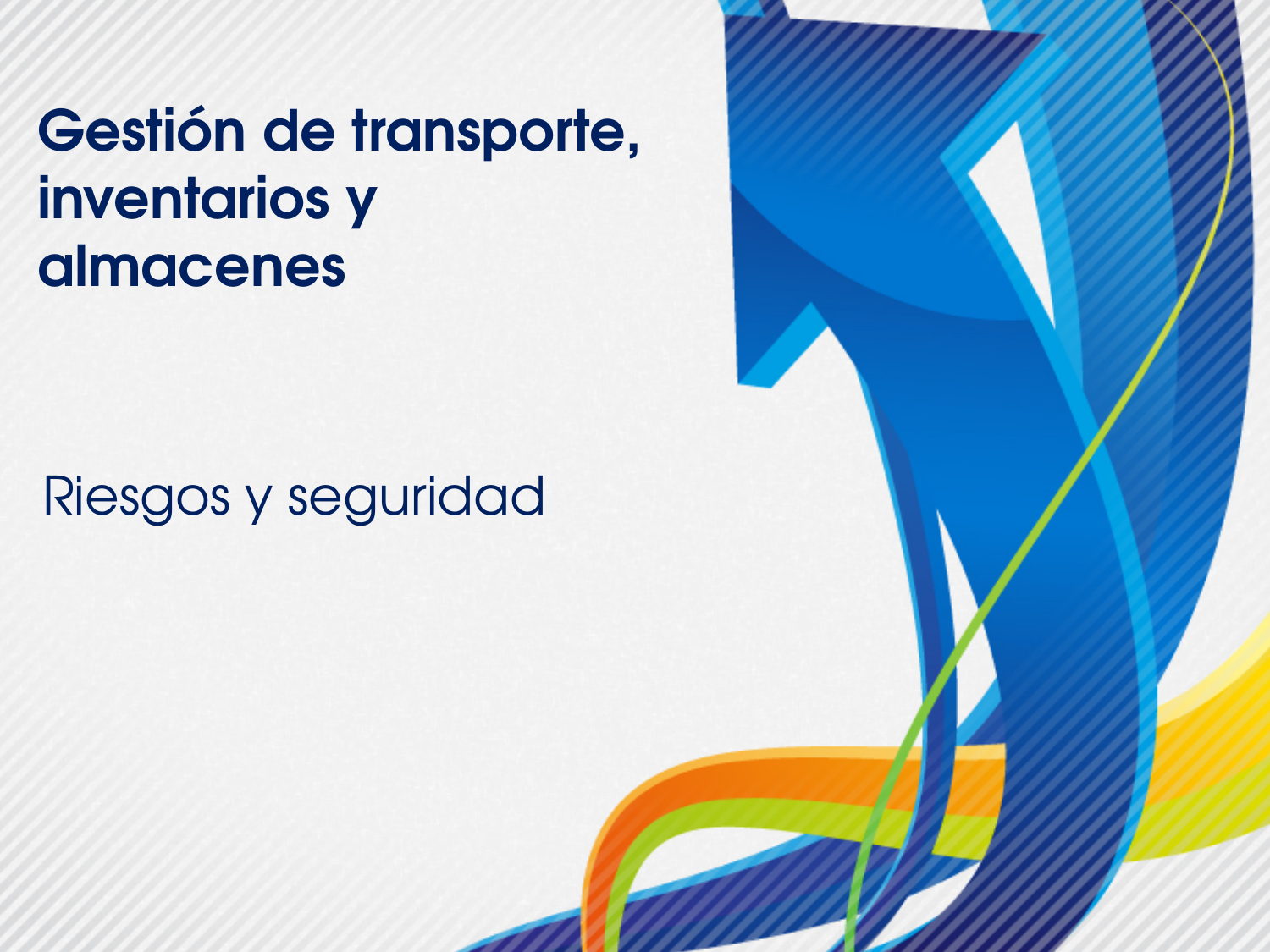

# Gestión de transporte, inventarios y almacenes
Riesgos y seguridad